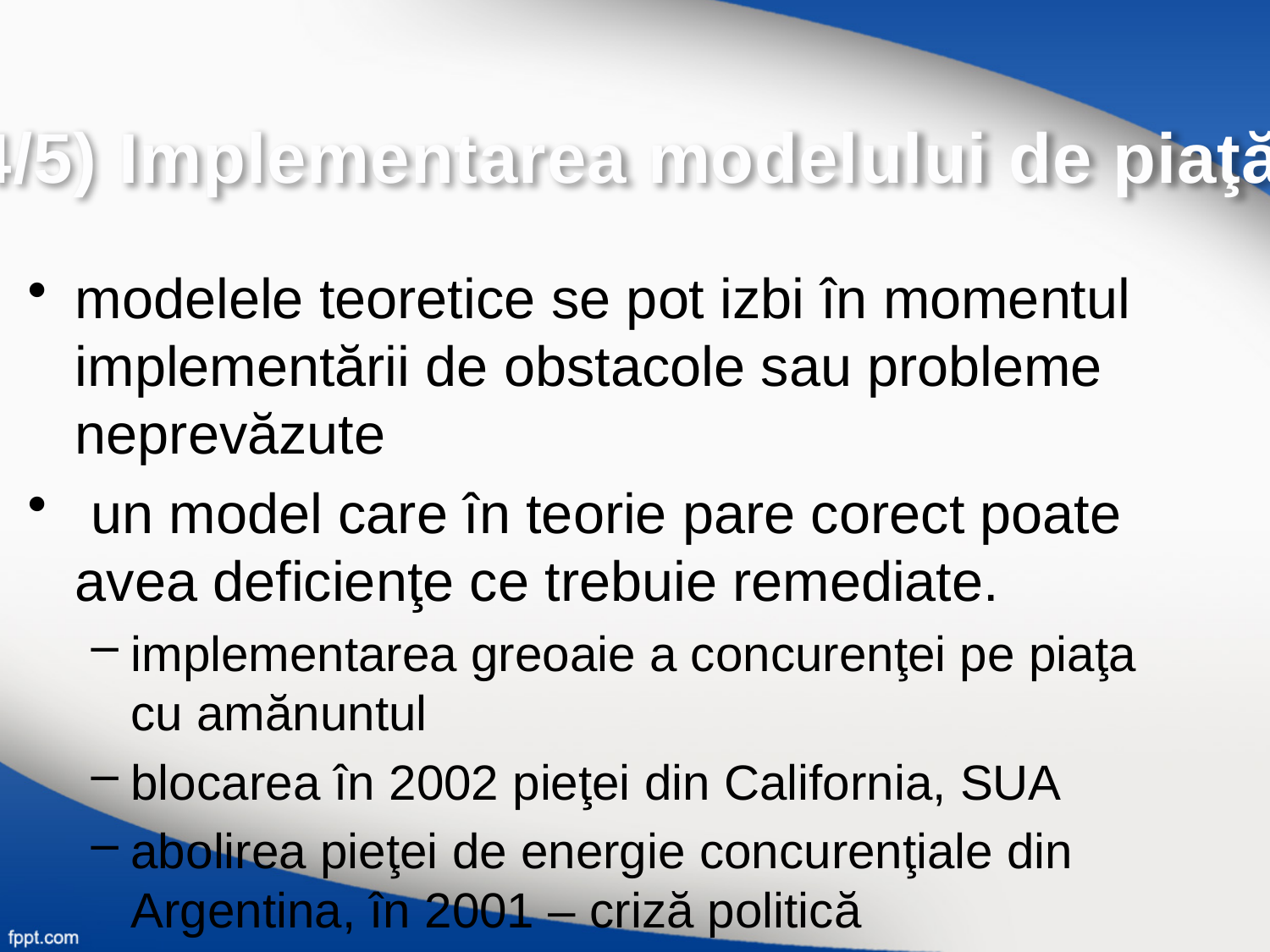

(4/5) Implementarea modelului de piaţă
modelele teoretice se pot izbi în momentul implementării de obstacole sau probleme neprevăzute
 un model care în teorie pare corect poate avea deficienţe ce trebuie remediate.
implementarea greoaie a concurenţei pe piaţa cu amănuntul
blocarea în 2002 pieţei din California, SUA
abolirea pieţei de energie concurenţiale din Argentina, în 2001 – criză politică